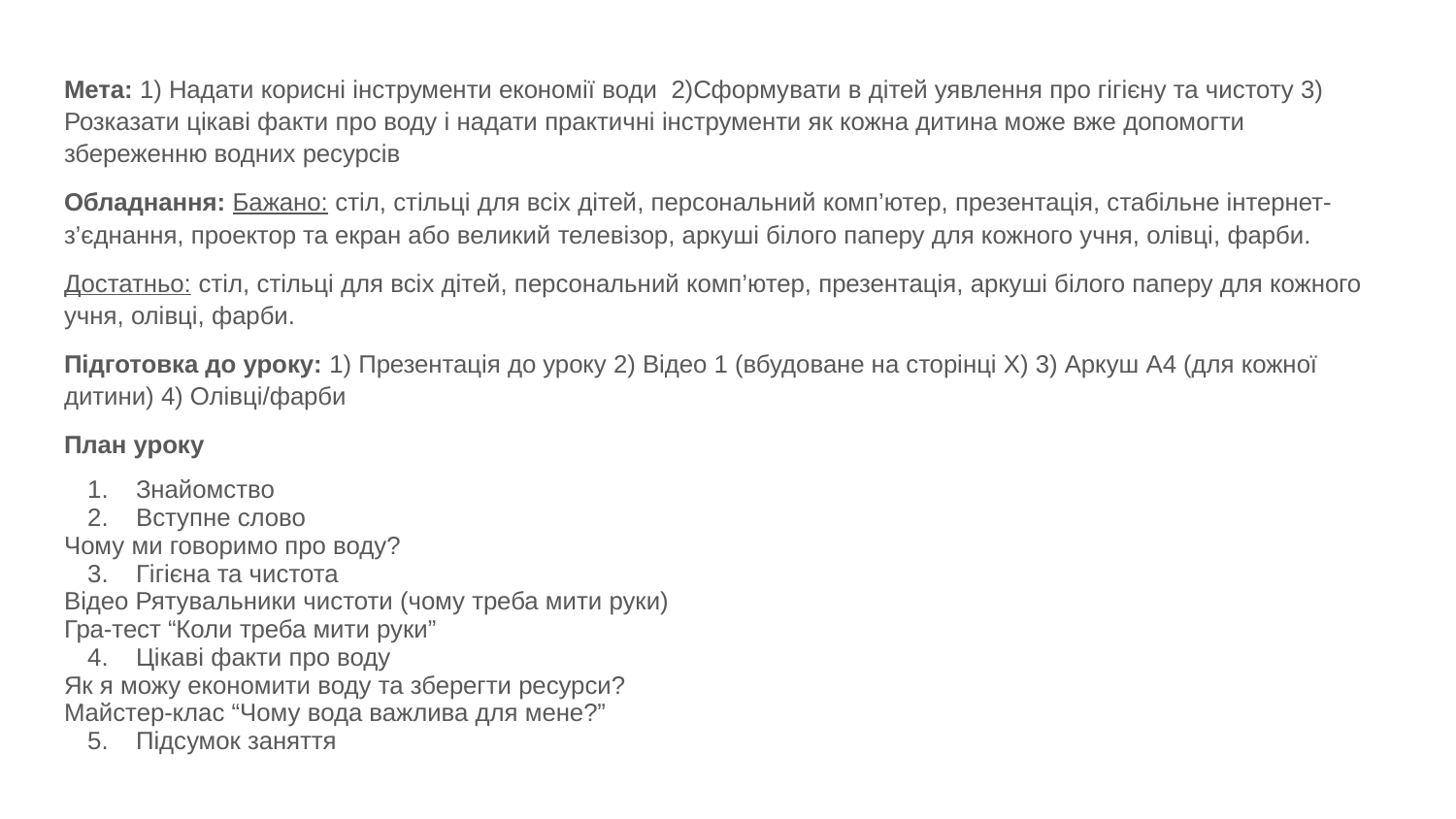

Мета: 1) Надати корисні інструменти економії води  2)Сформувати в дітей уявлення про гігієну та чистоту 3) Розказати цікаві факти про воду і надати практичні інструменти як кожна дитина може вже допомогти збереженню водних ресурсів
Обладнання: Бажано: стіл, стільці для всіх дітей, персональний комп’ютер, презентація, стабільне інтернет-з’єднання, проектор та екран або великий телевізор, аркуші білого паперу для кожного учня, олівці, фарби.
Достатньо: стіл, стільці для всіх дітей, персональний комп’ютер, презентація, аркуші білого паперу для кожного учня, олівці, фарби.
Підготовка до уроку: 1) Презентація до уроку 2) Відео 1 (вбудоване на сторінці Х) 3) Аркуш А4 (для кожної дитини) 4) Олівці/фарби
План уроку
Знайомство
Вступне слово
Чому ми говоримо про воду?
Гігієна та чистота
Відео Рятувальники чистоти (чому треба мити руки)
Гра-тест “Коли треба мити руки”
Цікаві факти про воду
Як я можу економити воду та зберегти ресурси?
Майстер-клас “Чому вода важлива для мене?”
Підсумок заняття